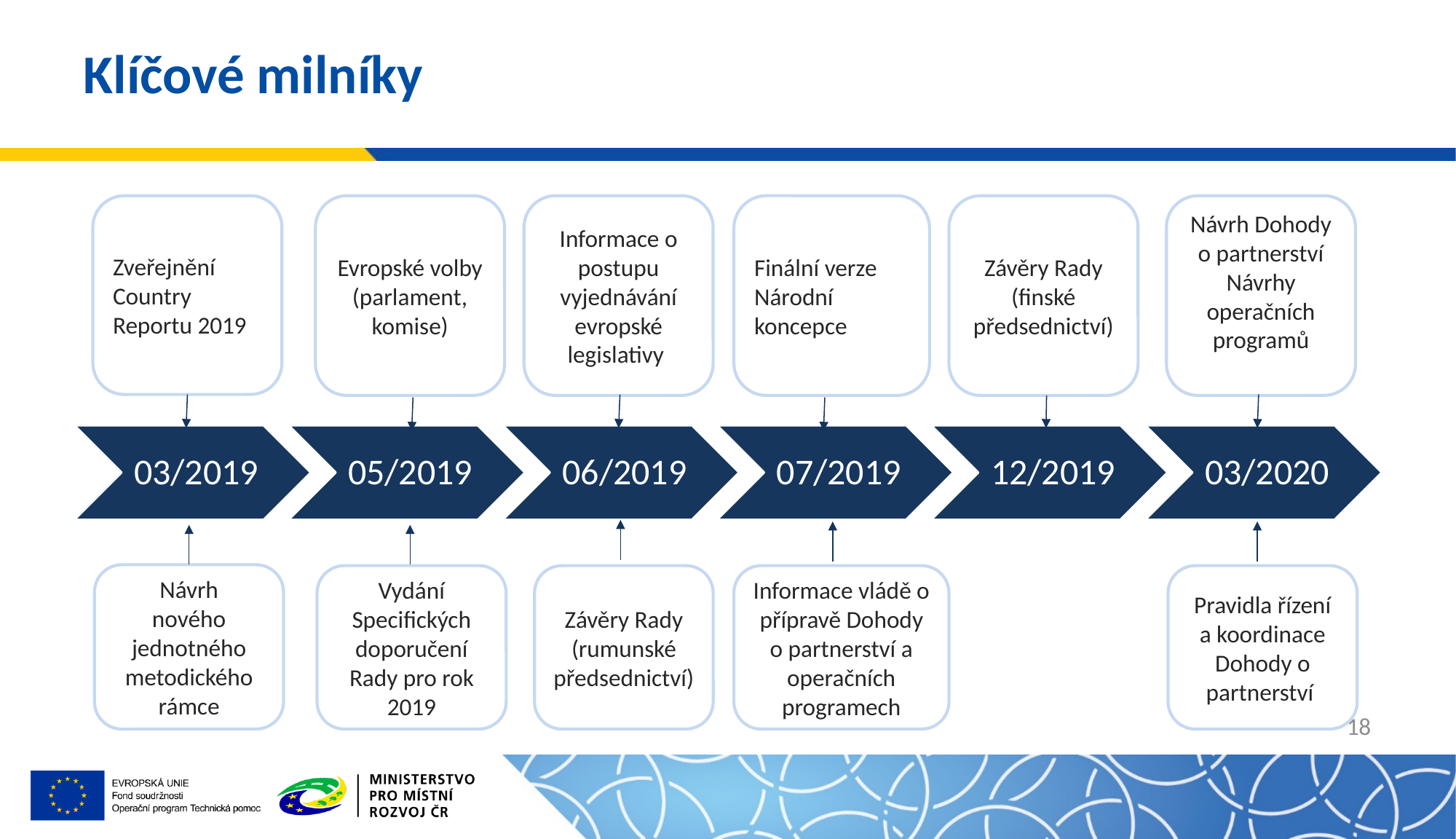

# Klíčové milníky
03/2019
05/2019
06/2019
07/2019
12/2019
03/2020
Zveřejnění Country Reportu 2019
Evropské volby (parlament, komise)
Informace o postupu vyjednávání evropské legislativy
Finální verze
Národní koncepce
Závěry Rady (finské předsednictví)
Návrh Dohody o partnerství
Návrhy operačních programů

Návrh
nového
jednotného
metodického
rámce
Vydání Specifických doporučení Rady pro rok 2019
Závěry Rady (rumunské předsednictví)
Informace vládě o přípravě Dohody o partnerství a operačních programech
Pravidla řízení a koordinace Dohody o partnerství
18